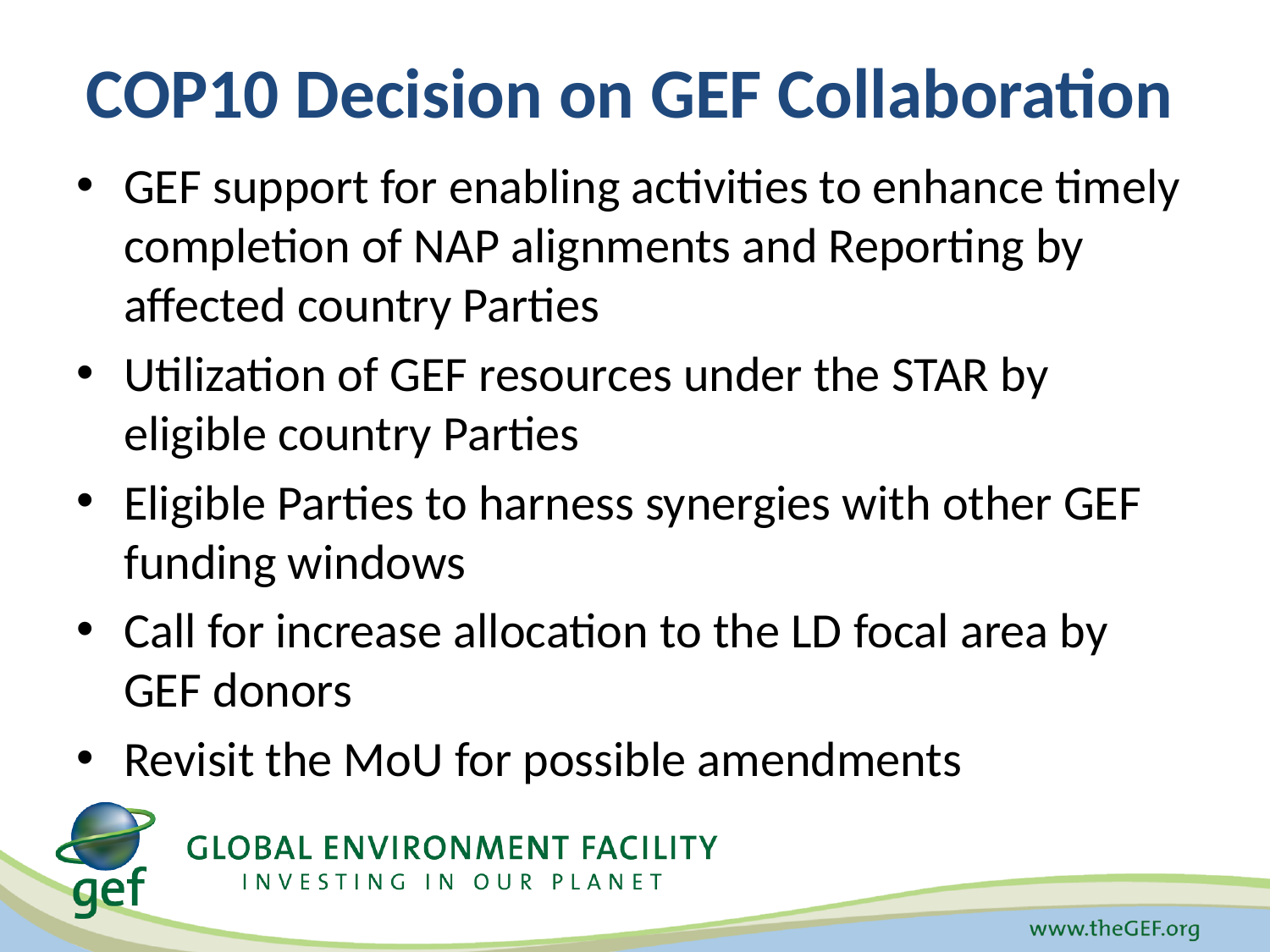

# COP10 Decision on GEF Collaboration
GEF support for enabling activities to enhance timely completion of NAP alignments and Reporting by affected country Parties
Utilization of GEF resources under the STAR by eligible country Parties
Eligible Parties to harness synergies with other GEF funding windows
Call for increase allocation to the LD focal area by GEF donors
Revisit the MoU for possible amendments